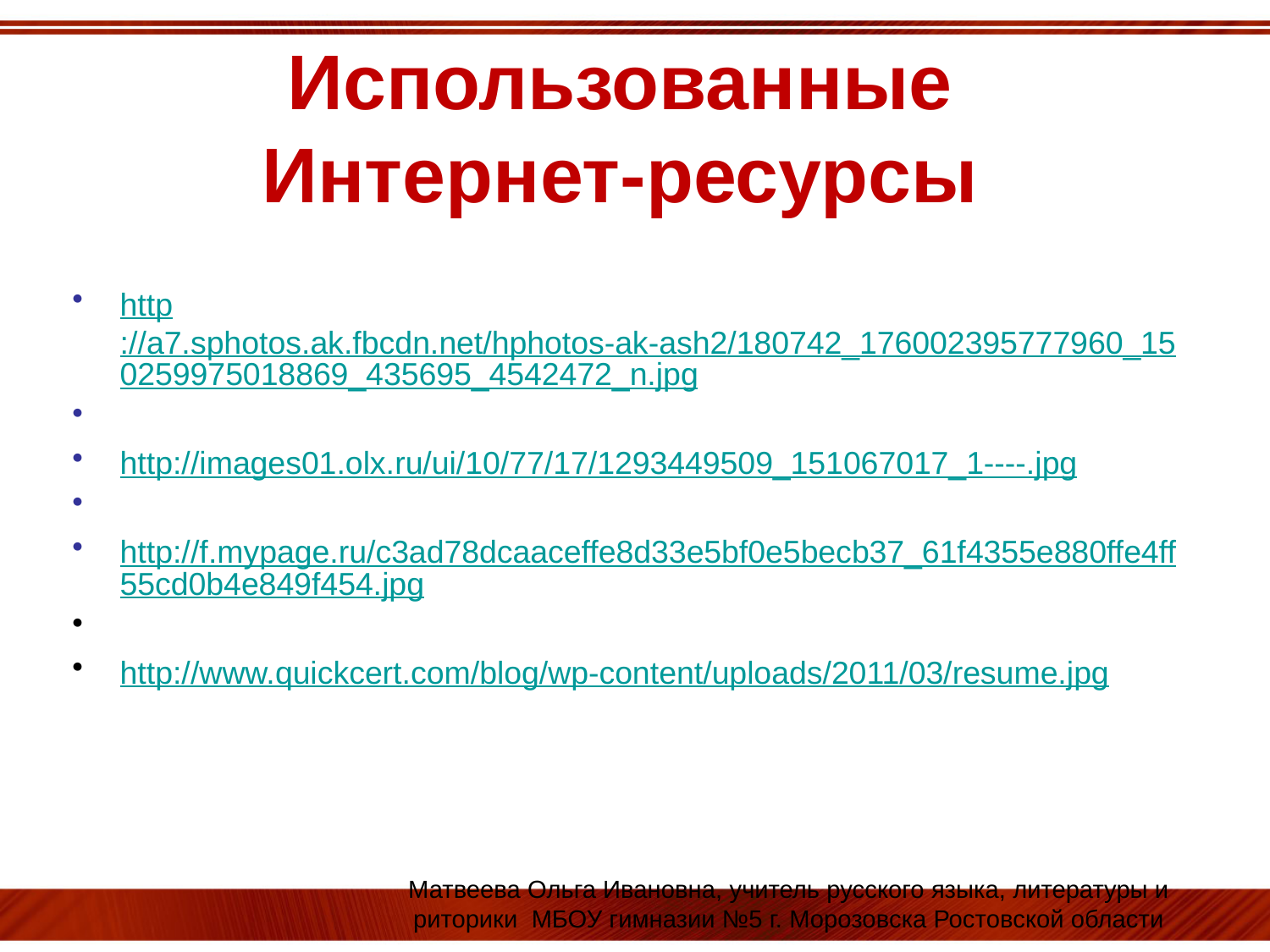

# Использованные Интернет-ресурсы
http://a7.sphotos.ak.fbcdn.net/hphotos-ak-ash2/180742_176002395777960_150259975018869_435695_4542472_n.jpg

http://images01.olx.ru/ui/10/77/17/1293449509_151067017_1----.jpg

http://f.mypage.ru/c3ad78dcaaceffe8d33e5bf0e5becb37_61f4355e880ffe4ff55cd0b4e849f454.jpg

http://www.quickcert.com/blog/wp-content/uploads/2011/03/resume.jpg

Матвеева Ольга Ивановна, учитель русского языка, литературы и риторики  МБОУ гимназии №5 г. Морозовска Ростовской области